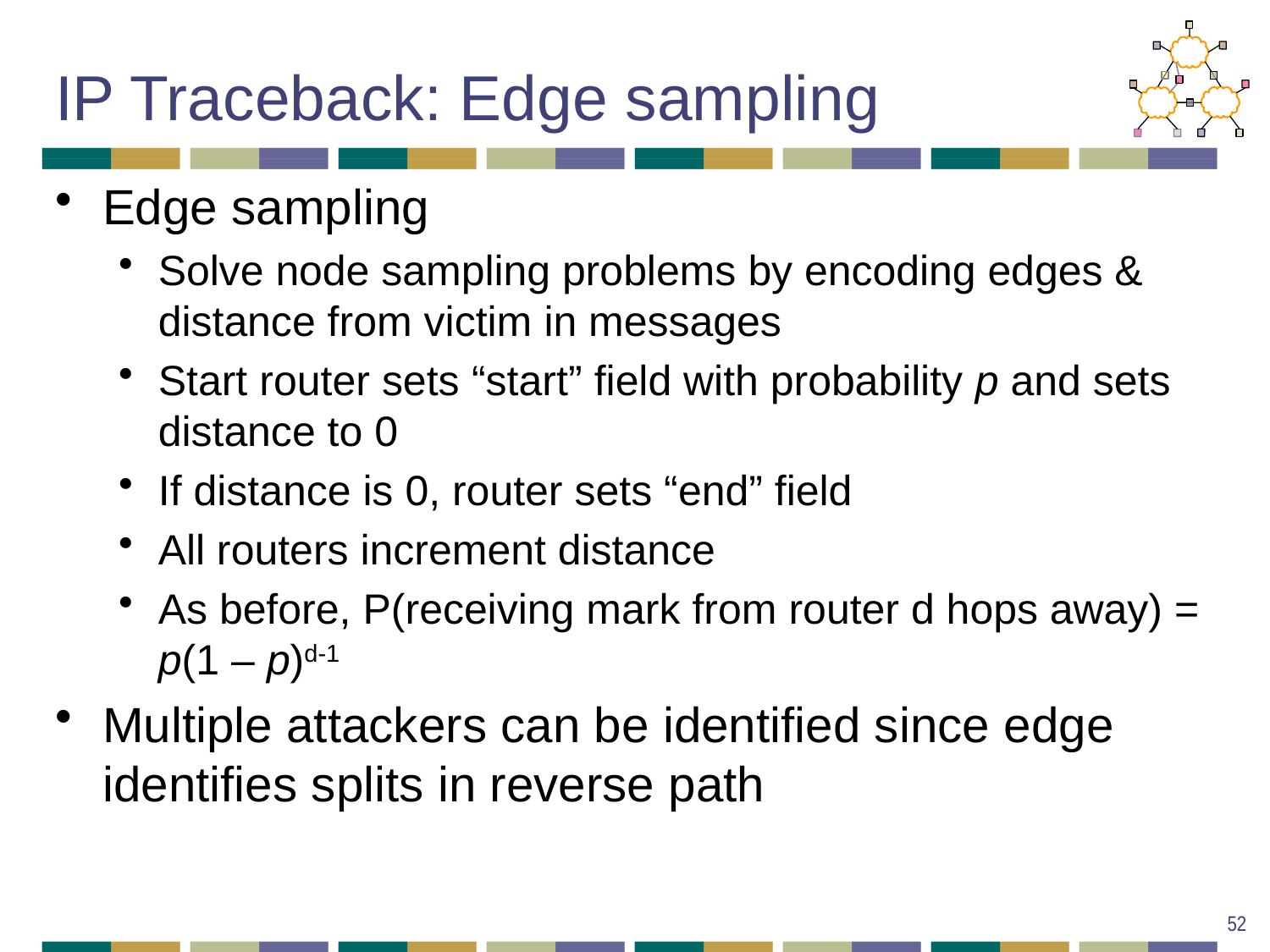

# IP Traceback: Edge sampling
Edge sampling
Solve node sampling problems by encoding edges & distance from victim in messages
Start router sets “start” field with probability p and sets distance to 0
If distance is 0, router sets “end” field
All routers increment distance
As before, P(receiving mark from router d hops away) = p(1 – p)d-1
Multiple attackers can be identified since edge identifies splits in reverse path
52